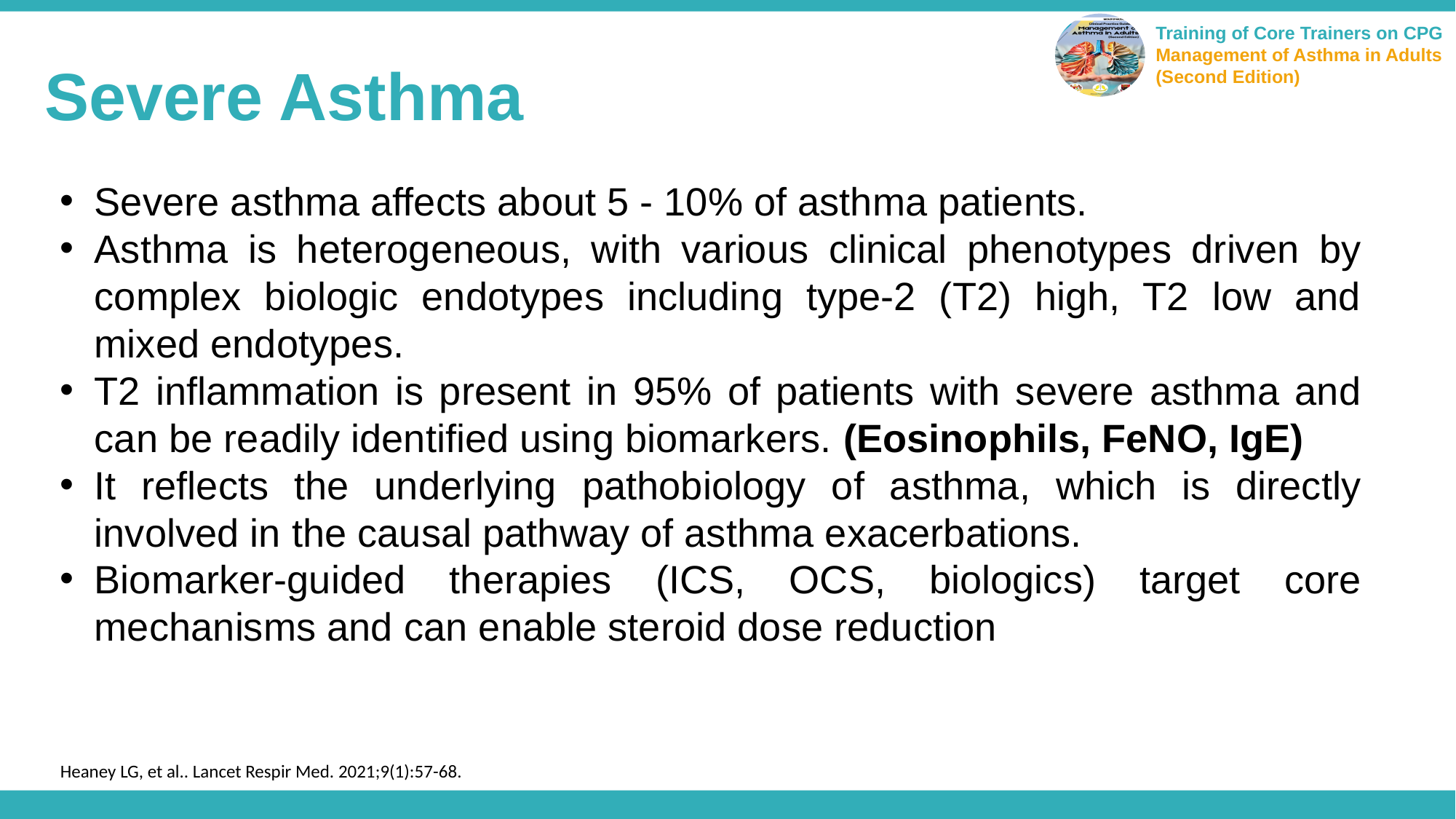

Severe Asthma
Severe asthma affects about 5 - 10% of asthma patients.
Asthma is heterogeneous, with various clinical phenotypes driven by complex biologic endotypes including type-2 (T2) high, T2 low and mixed endotypes.
T2 inflammation is present in 95% of patients with severe asthma and can be readily identified using biomarkers. (Eosinophils, FeNO, IgE)
It reflects the underlying pathobiology of asthma, which is directly involved in the causal pathway of asthma exacerbations.
Biomarker-guided therapies (ICS, OCS, biologics) target core mechanisms and can enable steroid dose reduction
Heaney LG, et al.. Lancet Respir Med. 2021;9(1):57-68.